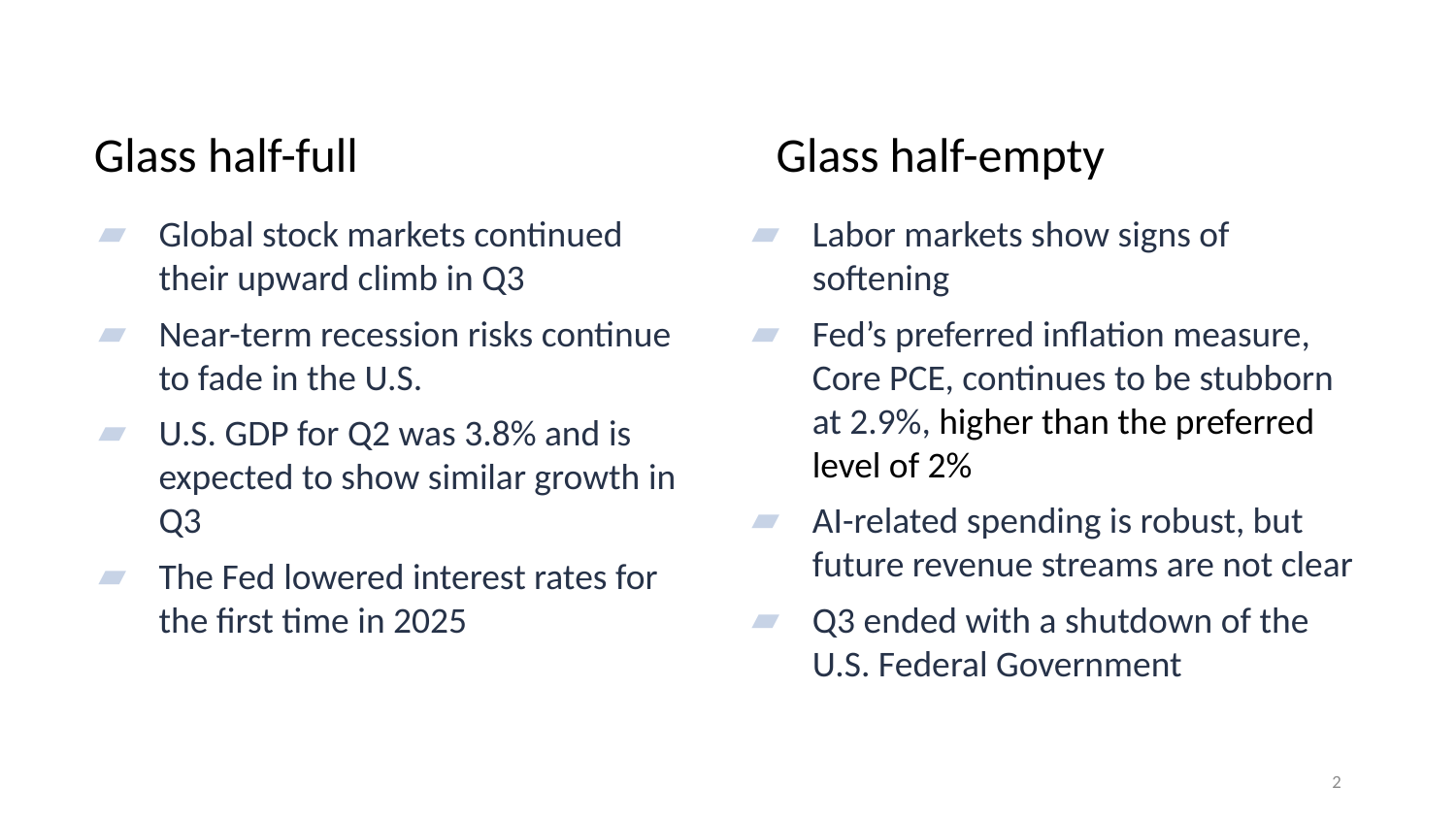

Glass half-empty
Glass half-full
Global stock markets continued their upward climb in Q3
Near-term recession risks continue to fade in the U.S.
U.S. GDP for Q2 was 3.8% and is expected to show similar growth in Q3
The Fed lowered interest rates for the first time in 2025

Labor markets show signs of softening
Fed’s preferred inflation measure, Core PCE, continues to be stubborn at 2.9%, higher than the preferred level of 2%
AI-related spending is robust, but future revenue streams are not clear
Q3 ended with a shutdown of the U.S. Federal Government
2